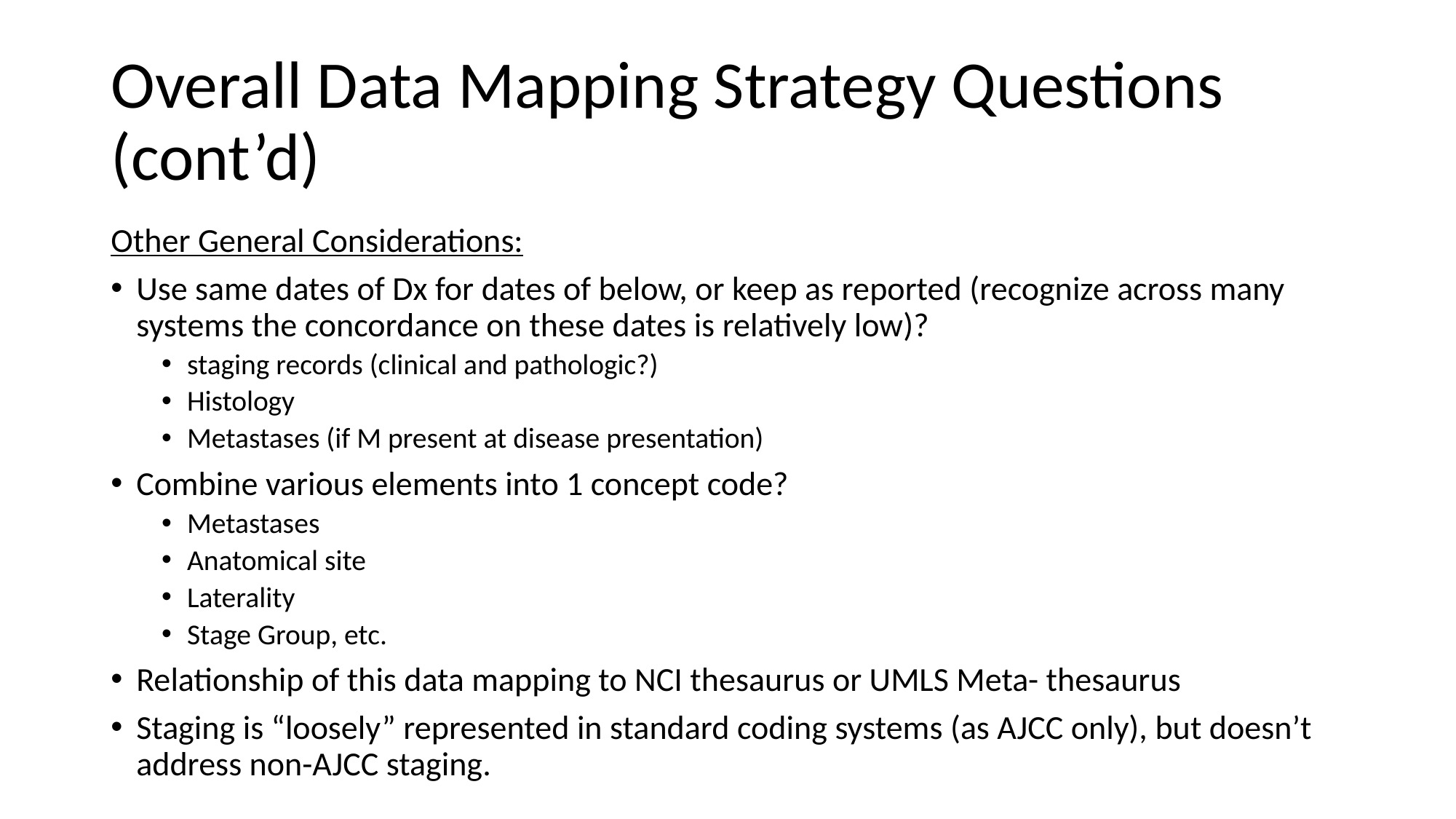

# Overall Data Mapping Strategy Questions (cont’d)
Other General Considerations:
Use same dates of Dx for dates of below, or keep as reported (recognize across many systems the concordance on these dates is relatively low)?
staging records (clinical and pathologic?)
Histology
Metastases (if M present at disease presentation)
Combine various elements into 1 concept code?
Metastases
Anatomical site
Laterality
Stage Group, etc.
Relationship of this data mapping to NCI thesaurus or UMLS Meta- thesaurus
Staging is “loosely” represented in standard coding systems (as AJCC only), but doesn’t address non-AJCC staging.